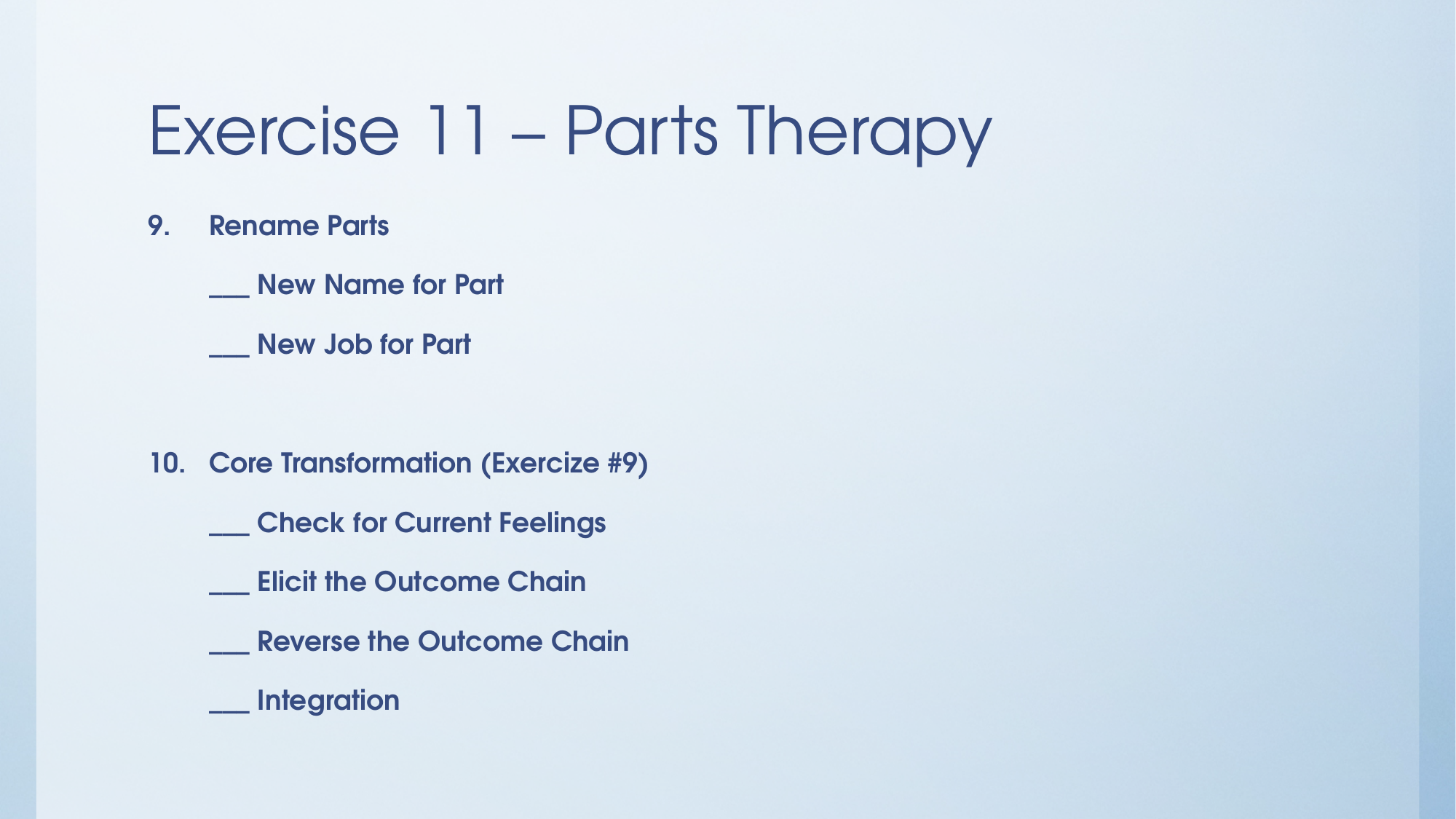

# Exercise 11 – Parts Therapy
9.     Rename Parts
        ___ New Name for Part
        ___ New Job for Part

10.   Core Transformation (Exercize #9)
        ___ Check for Current Feelings
        ___ Elicit the Outcome Chain
        ___ Reverse the Outcome Chain
        ___ Integration